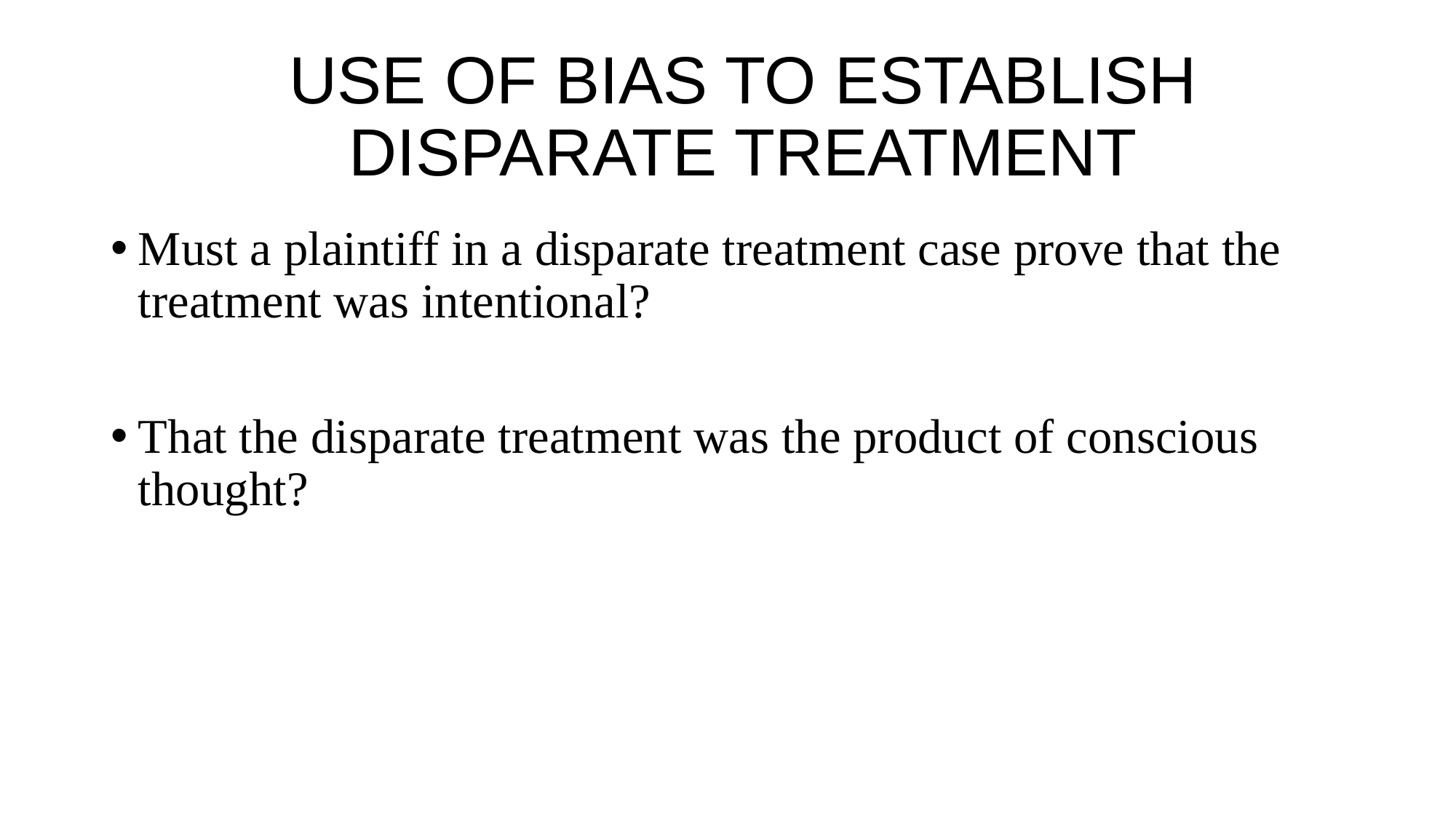

# USE OF BIAS TO ESTABLISH DISPARATE TREATMENT
Must a plaintiff in a disparate treatment case prove that the treatment was intentional?

That the disparate treatment was the product of conscious thought?